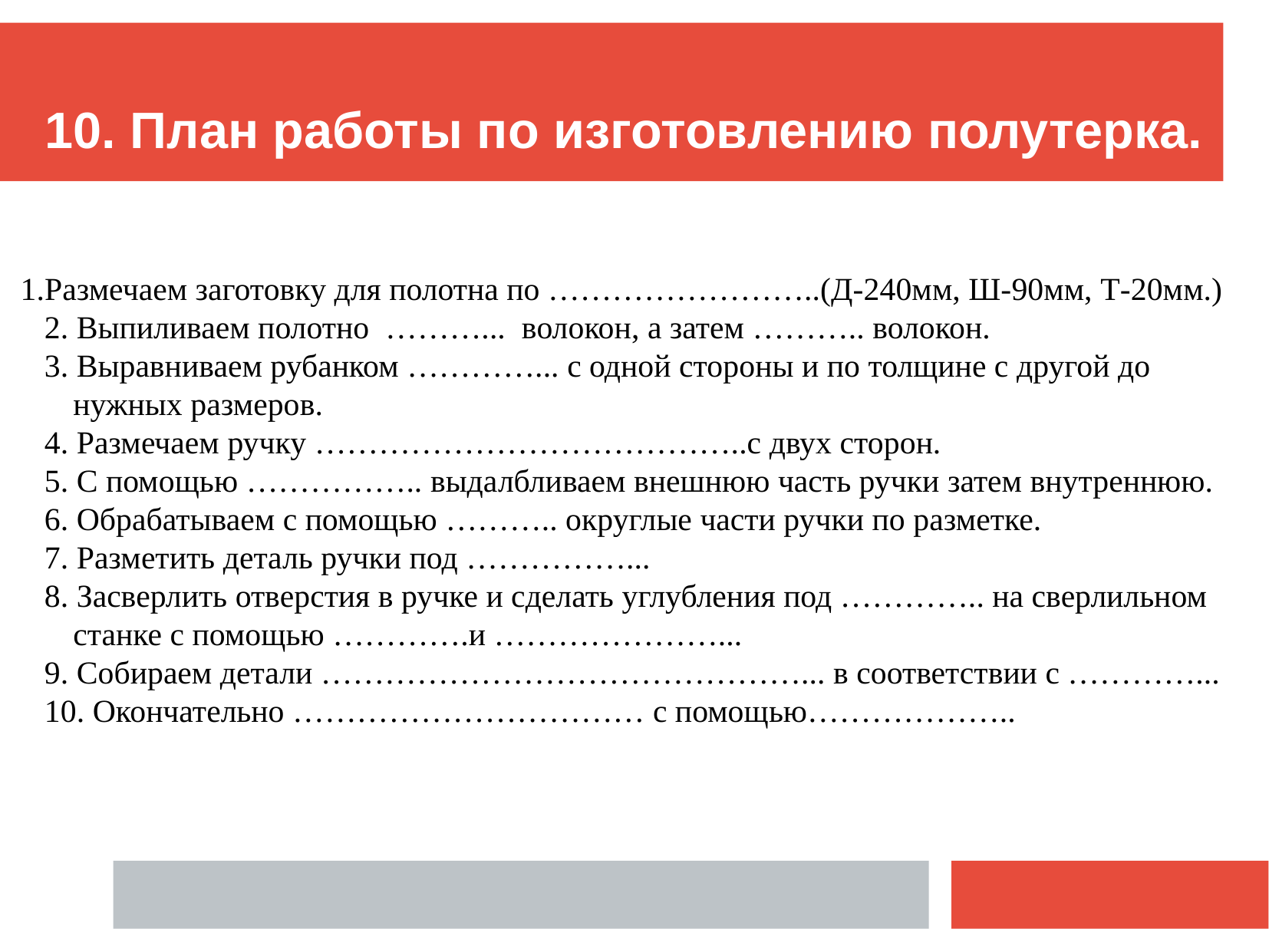

10. План работы по изготовлению полутерка.
1.Размечаем заготовку для полотна по ……………………..(Д-240мм, Ш-90мм, Т-20мм.)
2. Выпиливаем полотно  ………...  волокон, а затем ……….. волокон.
3. Выравниваем рубанком …………... с одной стороны и по толщине с другой до нужных размеров.
4. Размечаем ручку …………………………………..с двух сторон.
5. С помощью …………….. выдалбливаем внешнюю часть ручки затем внутреннюю.
6. Обрабатываем с помощью ……….. округлые части ручки по разметке.
7. Разметить деталь ручки под ……………...
8. Засверлить отверстия в ручке и сделать углубления под ………….. на сверлильном станке с помощью ………….и …………………...
9. Собираем детали ………………………………………... в соответствии с …………...
10. Окончательно …………………………… с помощью………………..